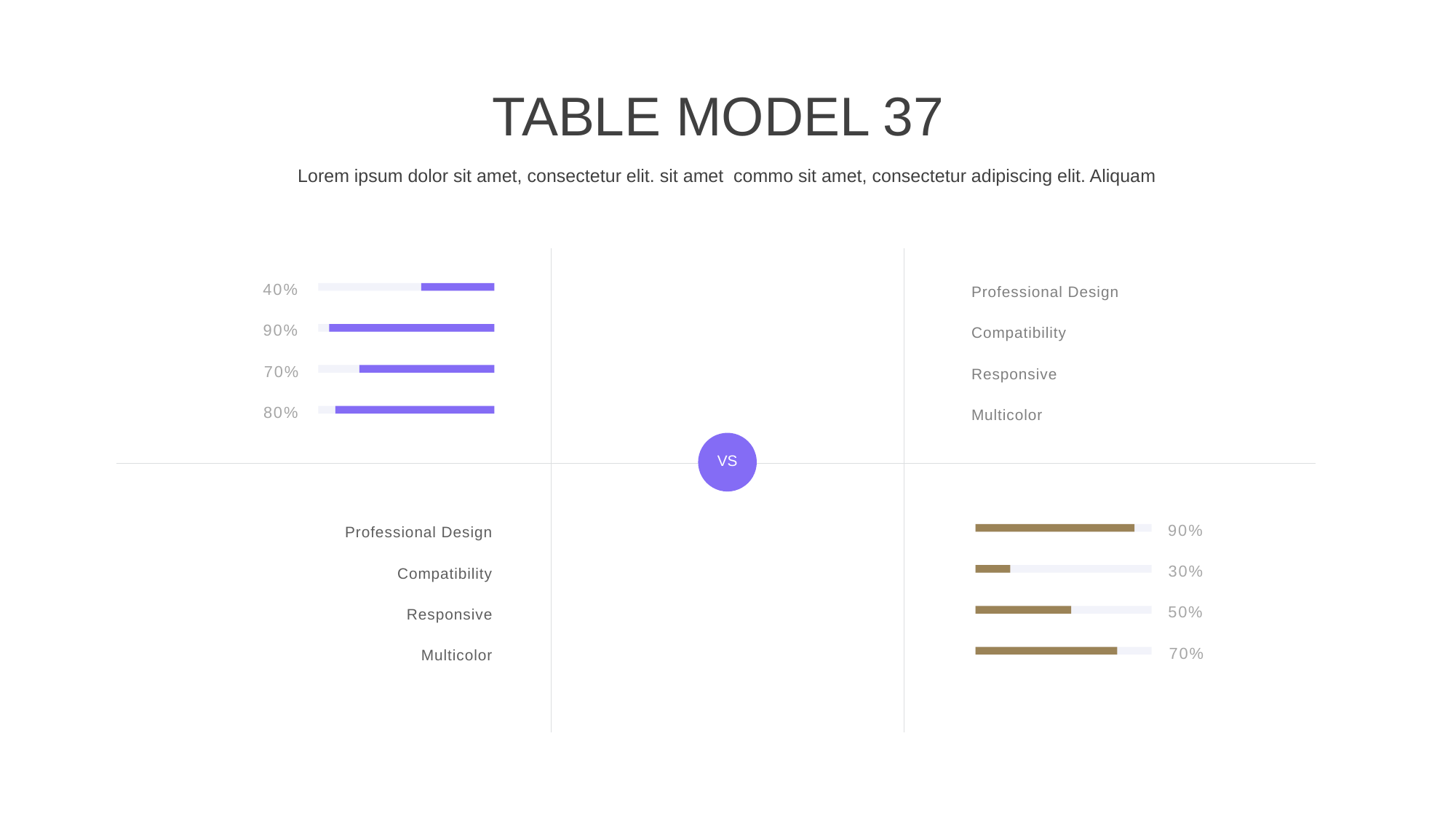

TABLE MODEL 37
Lorem ipsum dolor sit amet, consectetur elit. sit amet  commo sit amet, consectetur adipiscing elit. Aliquam

Professional Design
Compatibility
Responsive
Multicolor
40%

90%

70%

80%

VS

Professional Design
Compatibility
Responsive
Multicolor
90%

30%

50%

70%